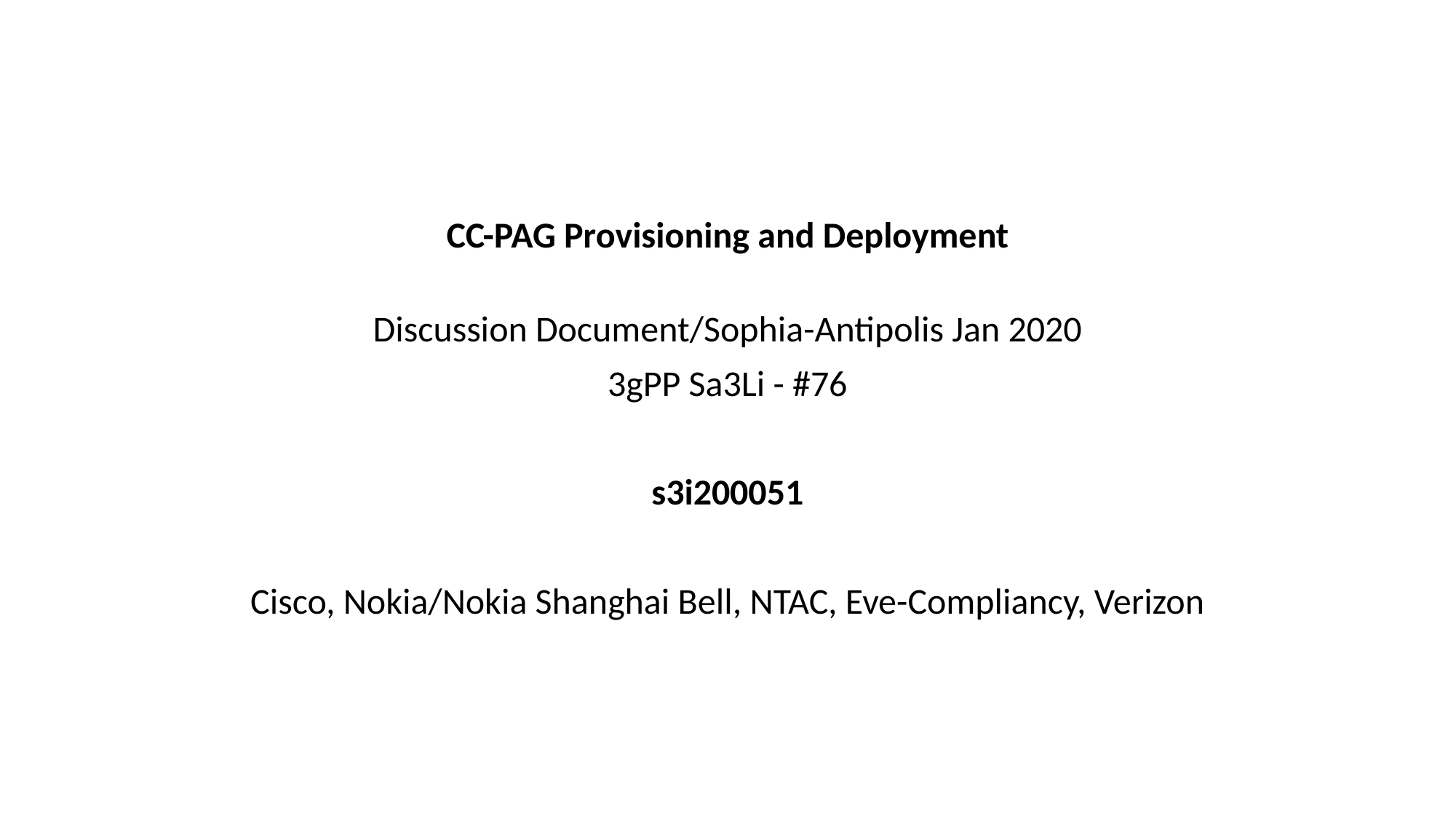

CC-PAG Provisioning and Deployment
Discussion Document/Sophia-Antipolis Jan 2020
3gPP Sa3Li - #76

s3i200051

Cisco, Nokia/Nokia Shanghai Bell, NTAC, Eve-Compliancy, Verizon